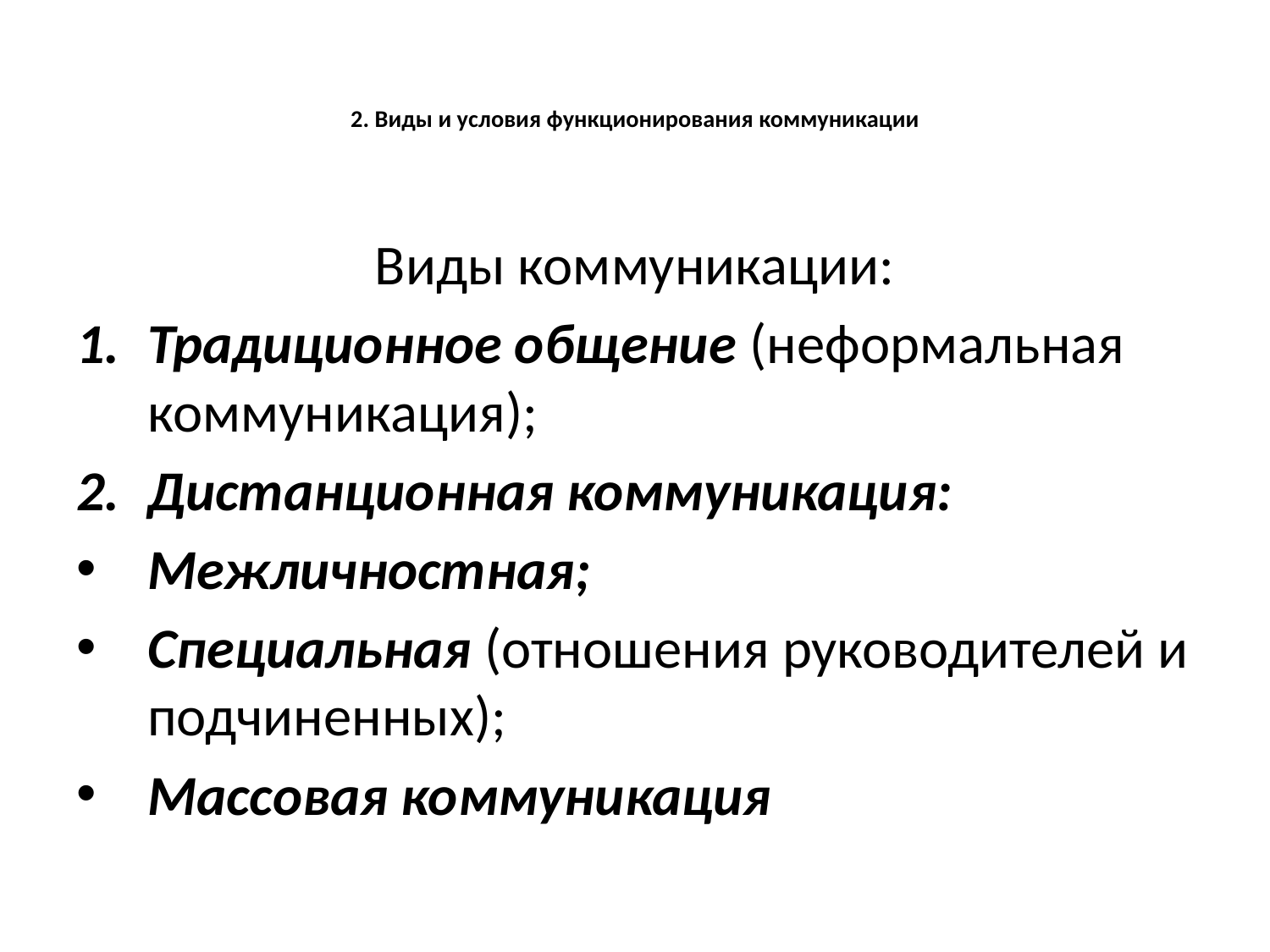

# 2. Виды и условия функционирования коммуникации
Виды коммуникации:
Традиционное общение (неформальная коммуникация);
Дистанционная коммуникация:
Межличностная;
Специальная (отношения руководителей и подчиненных);
Массовая коммуникация